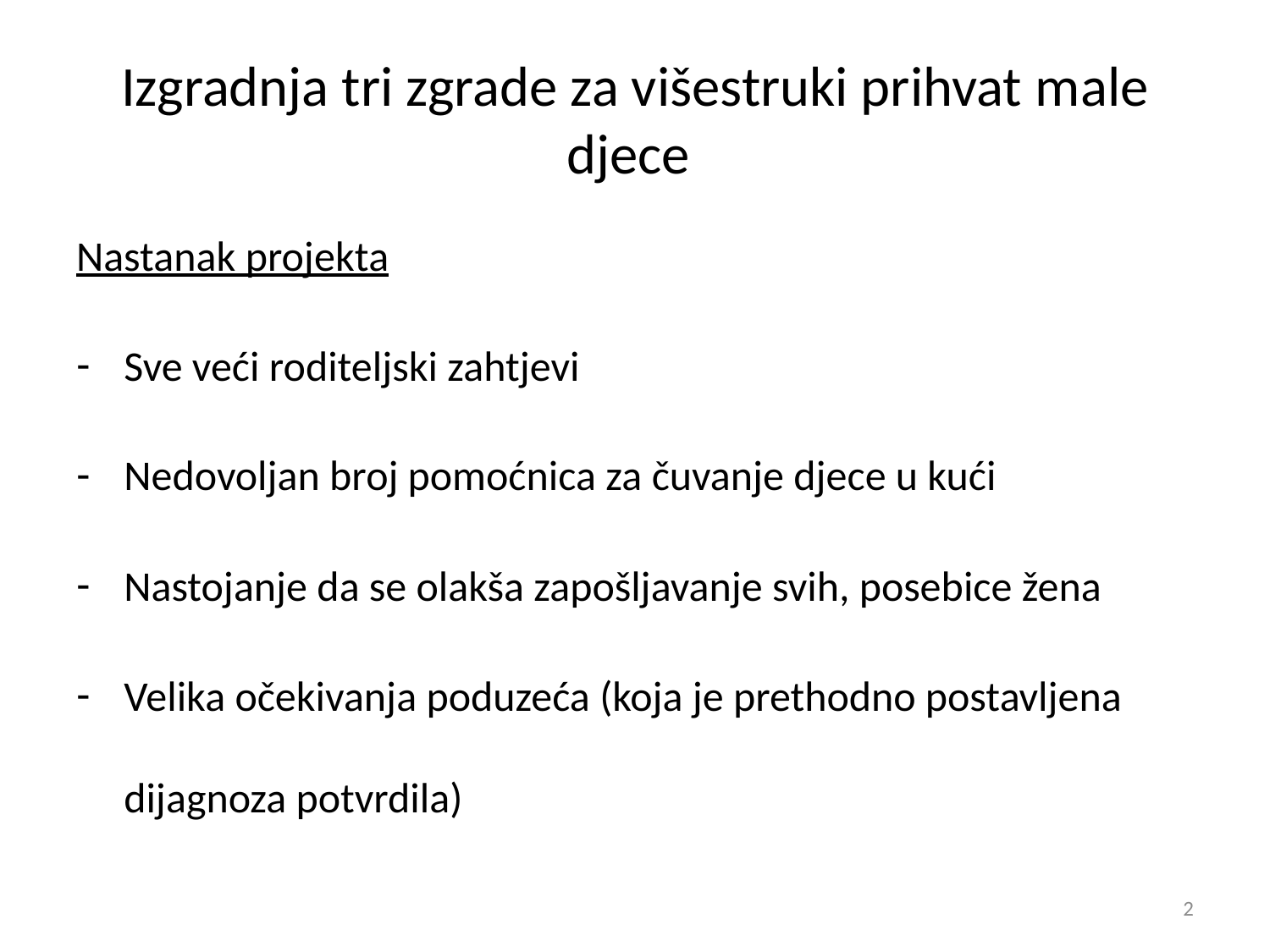

# Izgradnja tri zgrade za višestruki prihvat male djece
Nastanak projekta
Sve veći roditeljski zahtjevi
Nedovoljan broj pomoćnica za čuvanje djece u kući
Nastojanje da se olakša zapošljavanje svih, posebice žena
Velika očekivanja poduzeća (koja je prethodno postavljena dijagnoza potvrdila)
2